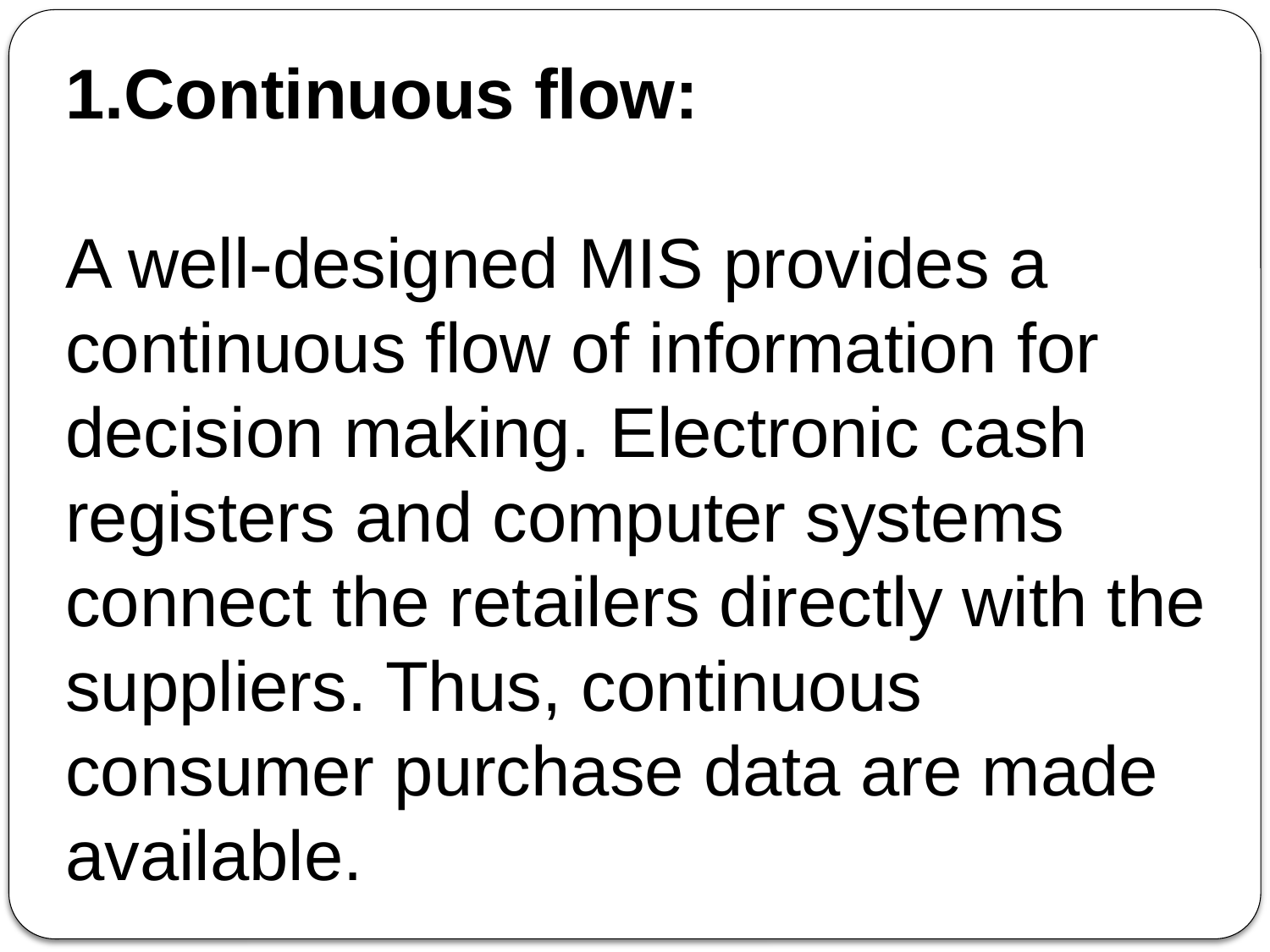

Continuous flow:

A well-designed MIS provides a continuous flow of information for decision ­making. Electronic cash registers and computer systems connect the retailers directly with the suppliers. Thus, continuous consumer purchase data are made available.